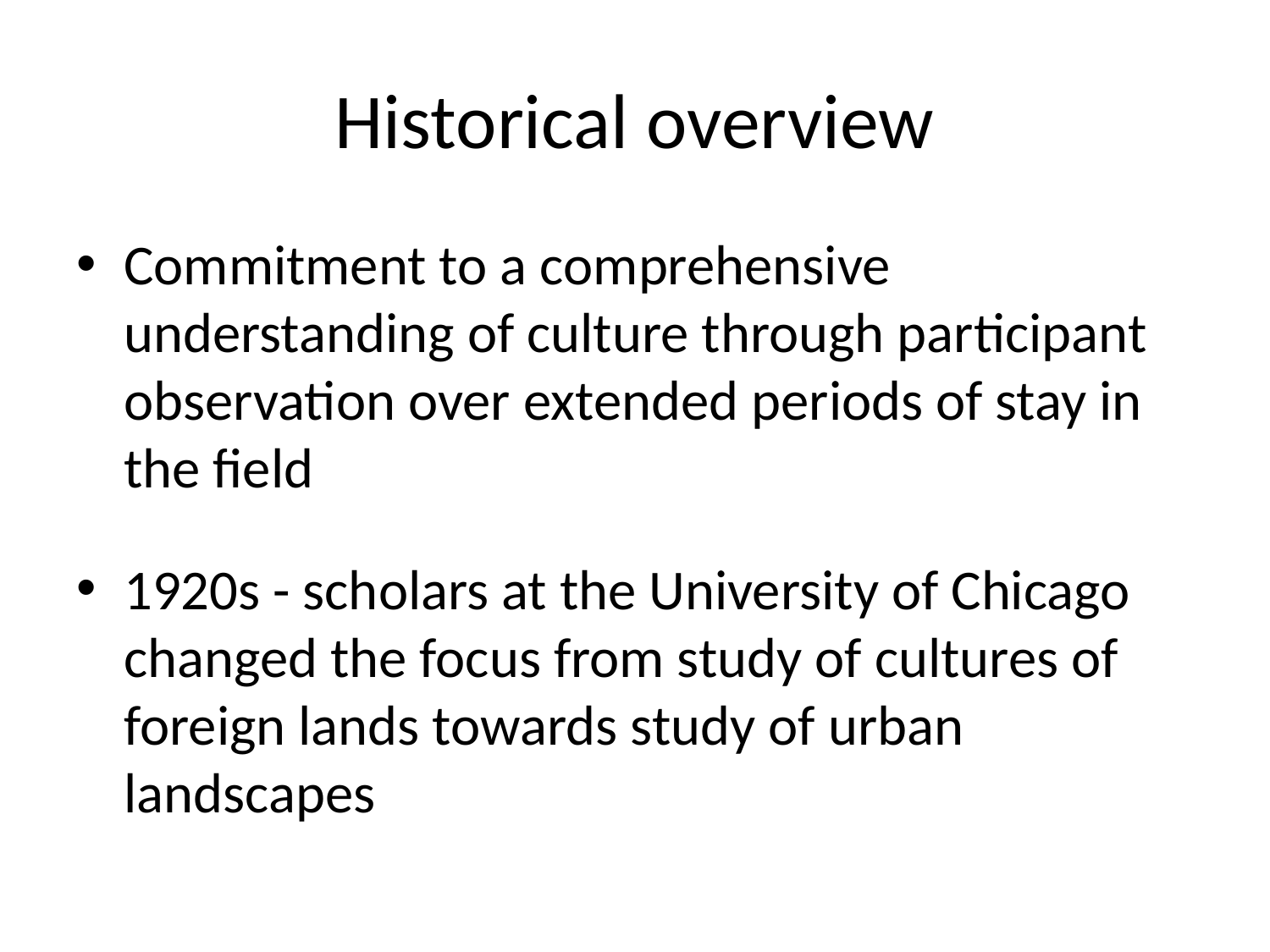

# Historical overview
Commitment to a comprehensive understanding of culture through participant observation over extended periods of stay in the field
1920s - scholars at the University of Chicago changed the focus from study of cultures of foreign lands towards study of urban landscapes